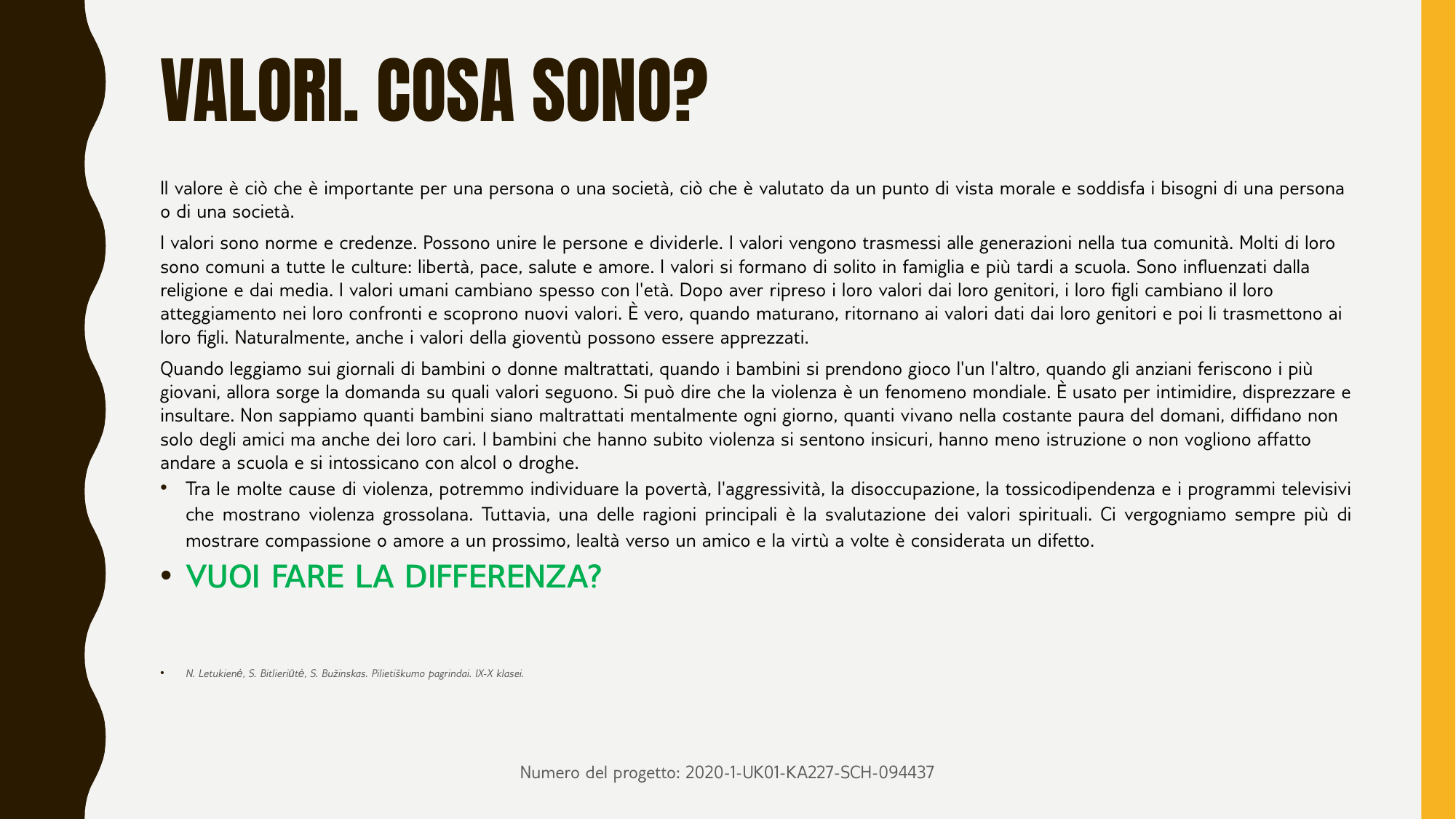

# VALORI. COSA SONO?

Il valore è ciò che è importante per una persona o una società, ciò che è valutato da un punto di vista morale e soddisfa i bisogni di una persona o di una società.
I valori sono norme e credenze. Possono unire le persone e dividerle. I valori vengono trasmessi alle generazioni nella tua comunità. Molti di loro sono comuni a tutte le culture: libertà, pace, salute e amore. I valori si formano di solito in famiglia e più tardi a scuola. Sono influenzati dalla religione e dai media. I valori umani cambiano spesso con l'età. Dopo aver ripreso i loro valori dai loro genitori, i loro figli cambiano il loro atteggiamento nei loro confronti e scoprono nuovi valori. È vero, quando maturano, ritornano ai valori dati dai loro genitori e poi li trasmettono ai loro figli. Naturalmente, anche i valori della gioventù possono essere apprezzati.
Quando leggiamo sui giornali di bambini o donne maltrattati, quando i bambini si prendono gioco l'un l'altro, quando gli anziani feriscono i più giovani, allora sorge la domanda su quali valori seguono. Si può dire che la violenza è un fenomeno mondiale. È usato per intimidire, disprezzare e insultare. Non sappiamo quanti bambini siano maltrattati mentalmente ogni giorno, quanti vivano nella costante paura del domani, diffidano non solo degli amici ma anche dei loro cari. I bambini che hanno subito violenza si sentono insicuri, hanno meno istruzione o non vogliono affatto andare a scuola e si intossicano con alcol o droghe.
Tra le molte cause di violenza, potremmo individuare la povertà, l'aggressività, la disoccupazione, la tossicodipendenza e i programmi televisivi che mostrano violenza grossolana. Tuttavia, una delle ragioni principali è la svalutazione dei valori spirituali. Ci vergogniamo sempre più di mostrare compassione o amore a un prossimo, lealtà verso un amico e la virtù a volte è considerata un difetto.
VUOI FARE LA DIFFERENZA?

N. Letukienė, S. Bitlieriūtė, S. Bužinskas. Pilietiškumo pagrindai. IX-X klasei.

Numero del progetto: 2020-1-UK01-KA227-SCH-094437